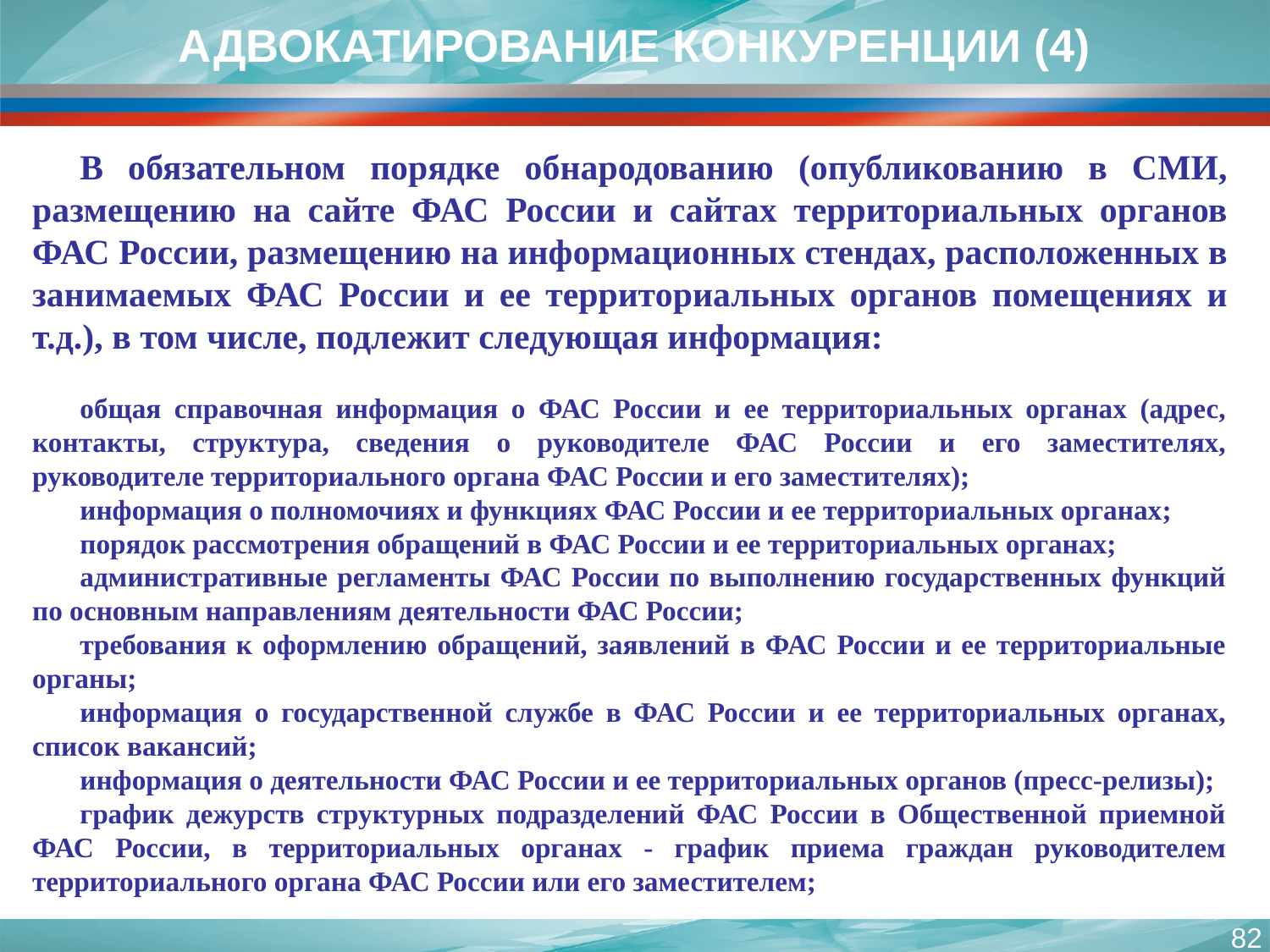

АДВОКАТИРОВАНИЕ КОНКУРЕНЦИИ (4)
В обязательном порядке обнародованию (опубликованию в СМИ, размещению на сайте ФАС России и сайтах территориальных органов ФАС России, размещению на информационных стендах, расположенных в занимаемых ФАС России и ее территориальных органов помещениях и т.д.), в том числе, подлежит следующая информация:

общая справочная информация о ФАС России и ее территориальных органах (адрес, контакты, структура, сведения о руководителе ФАС России и его заместителях, руководителе территориального органа ФАС России и его заместителях);
информация о полномочиях и функциях ФАС России и ее территориальных органах;
порядок рассмотрения обращений в ФАС России и ее территориальных органах;
административные регламенты ФАС России по выполнению государственных функций по основным направлениям деятельности ФАС России;
требования к оформлению обращений, заявлений в ФАС России и ее территориальные органы;
информация о государственной службе в ФАС России и ее территориальных органах, список вакансий;
информация о деятельности ФАС России и ее территориальных органов (пресс-релизы);
график дежурств структурных подразделений ФАС России в Общественной приемной ФАС России, в территориальных органах - график приема граждан руководителем территориального органа ФАС России или его заместителем;
82